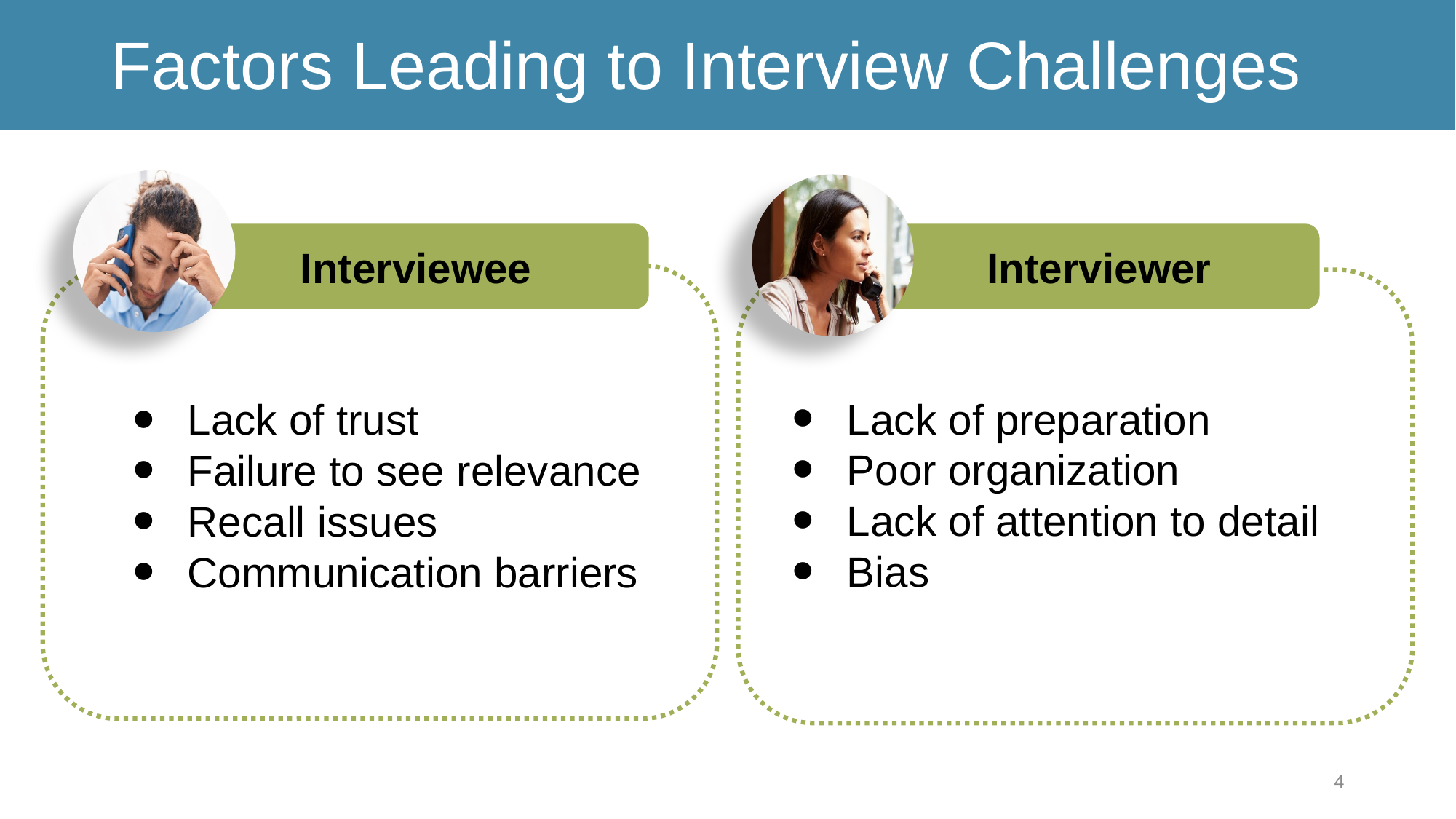

# Factors Leading to Interview Challenges

Interviewee
Interviewer

Lack of preparation
Poor organization
Lack of attention to detail
Bias

Lack of trust
Failure to see relevance
Recall issues
Communication barriers

4